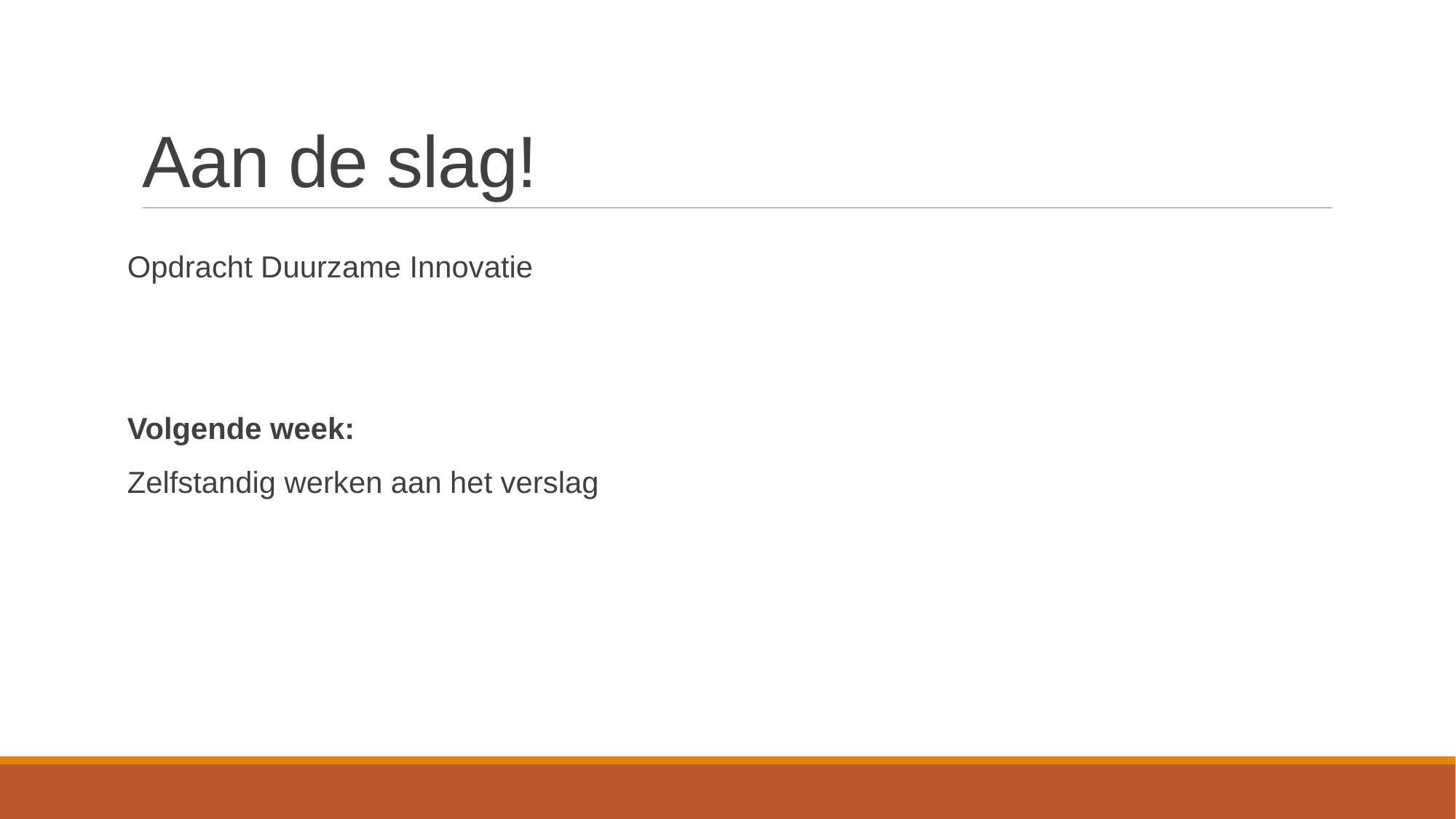

# Aan de slag!
Opdracht Duurzame Innovatie

Volgende week:
Zelfstandig werken aan het verslag